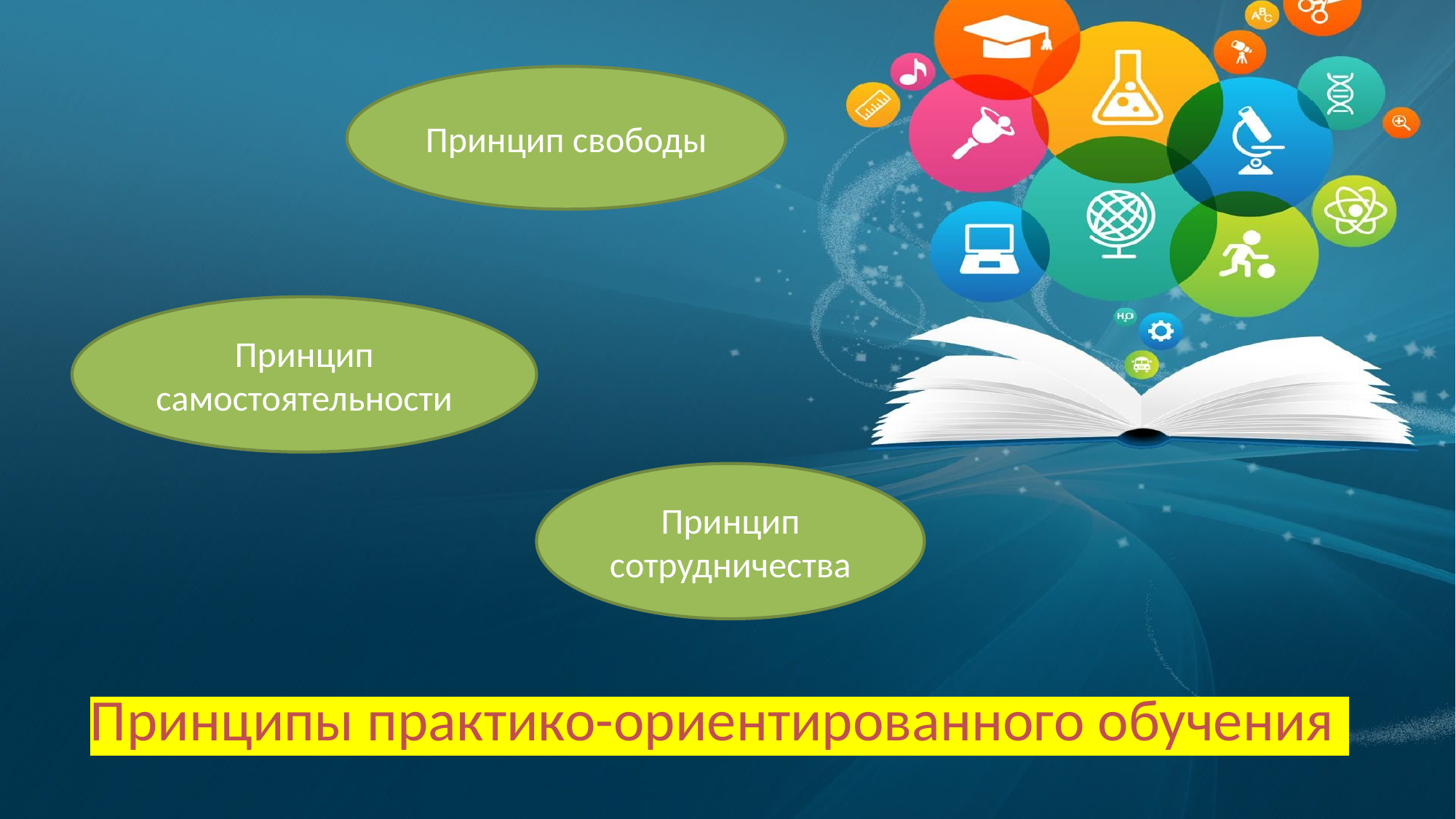

Принцип свободы
Принцип самостоятельности
Принцип сотрудничества
# Принципы практико-ориентированного обучения